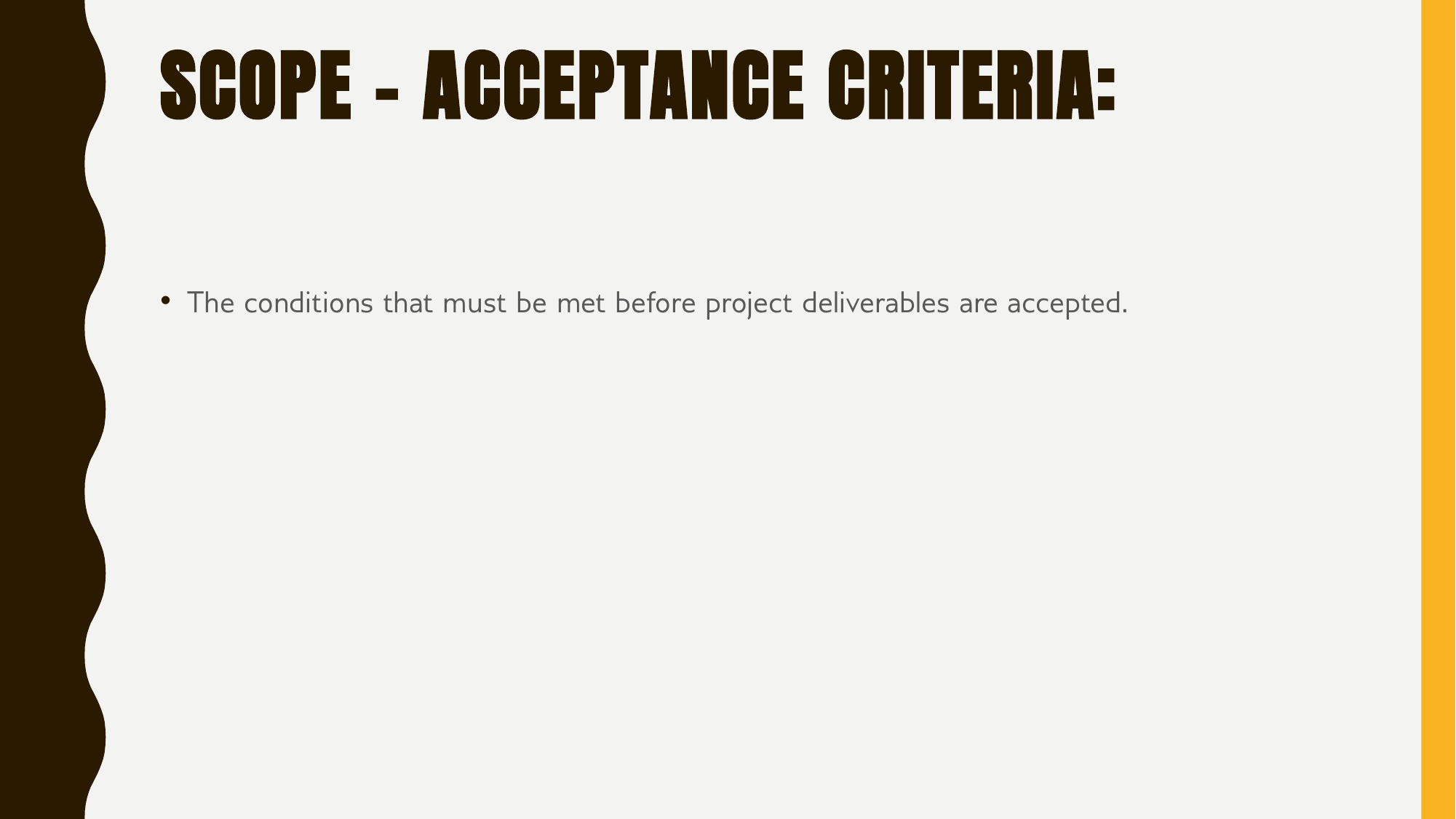

# Scope - Acceptance criteria:
The conditions that must be met before project deliverables are accepted.